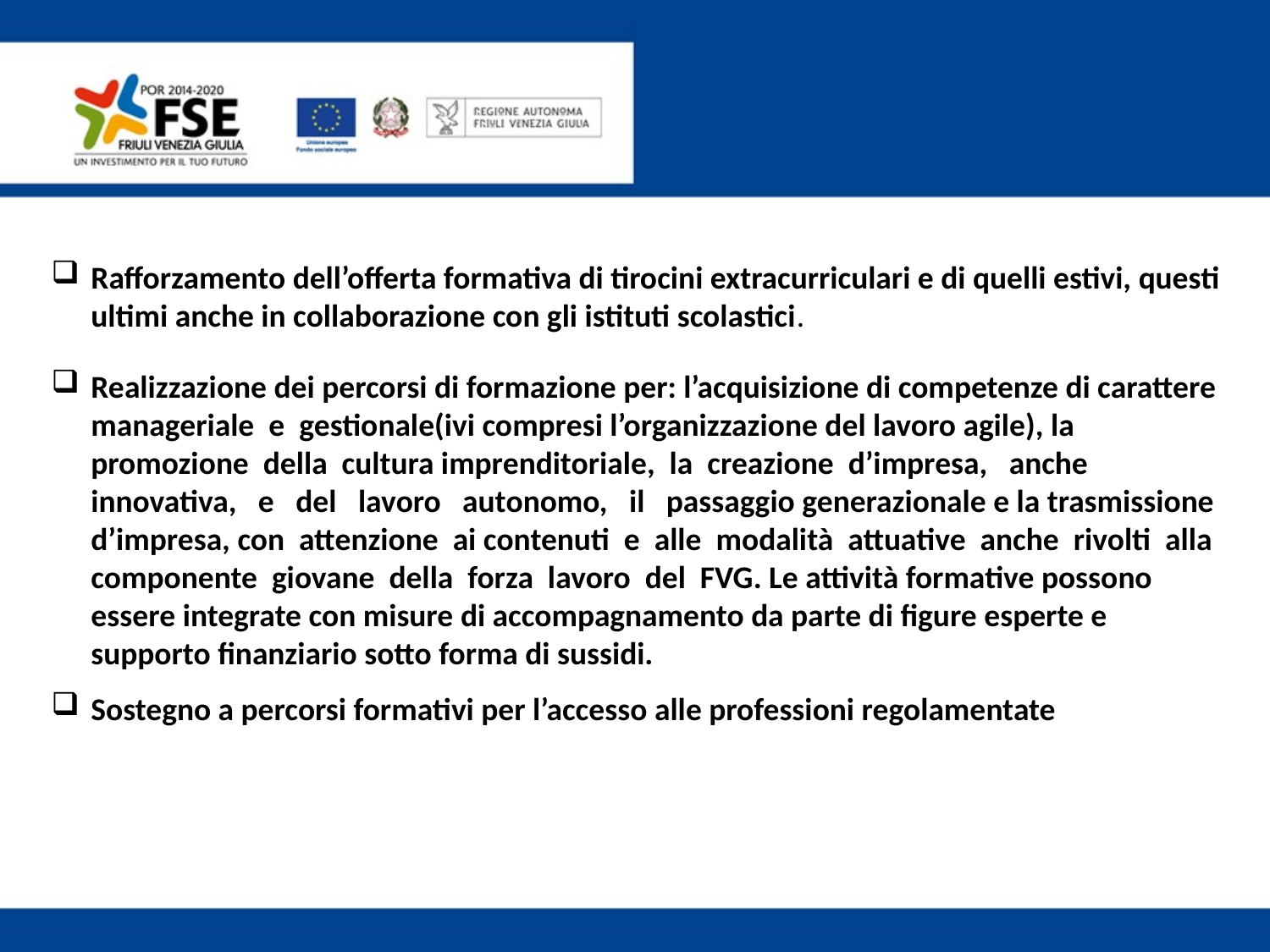

Rafforzamento dell’offerta formativa di tirocini extracurriculari e di quelli estivi, questi ultimi anche in collaborazione con gli istituti scolastici.
Realizzazione dei percorsi di formazione per: l’acquisizione di competenze di carattere manageriale  e  gestionale(ivi compresi l’organizzazione del lavoro agile), la  promozione  della  cultura imprenditoriale,  la  creazione  d’impresa,   anche   innovativa,   e   del   lavoro   autonomo,   il   passaggio generazionale e la trasmissione d’impresa, con  attenzione  ai contenuti  e  alle  modalità  attuative  anche  rivolti  alla  componente  giovane  della  forza  lavoro  del  FVG. Le attività formative possono essere integrate con misure di accompagnamento da parte di figure esperte e supporto finanziario sotto forma di sussidi.
Sostegno a percorsi formativi per l’accesso alle professioni regolamentate